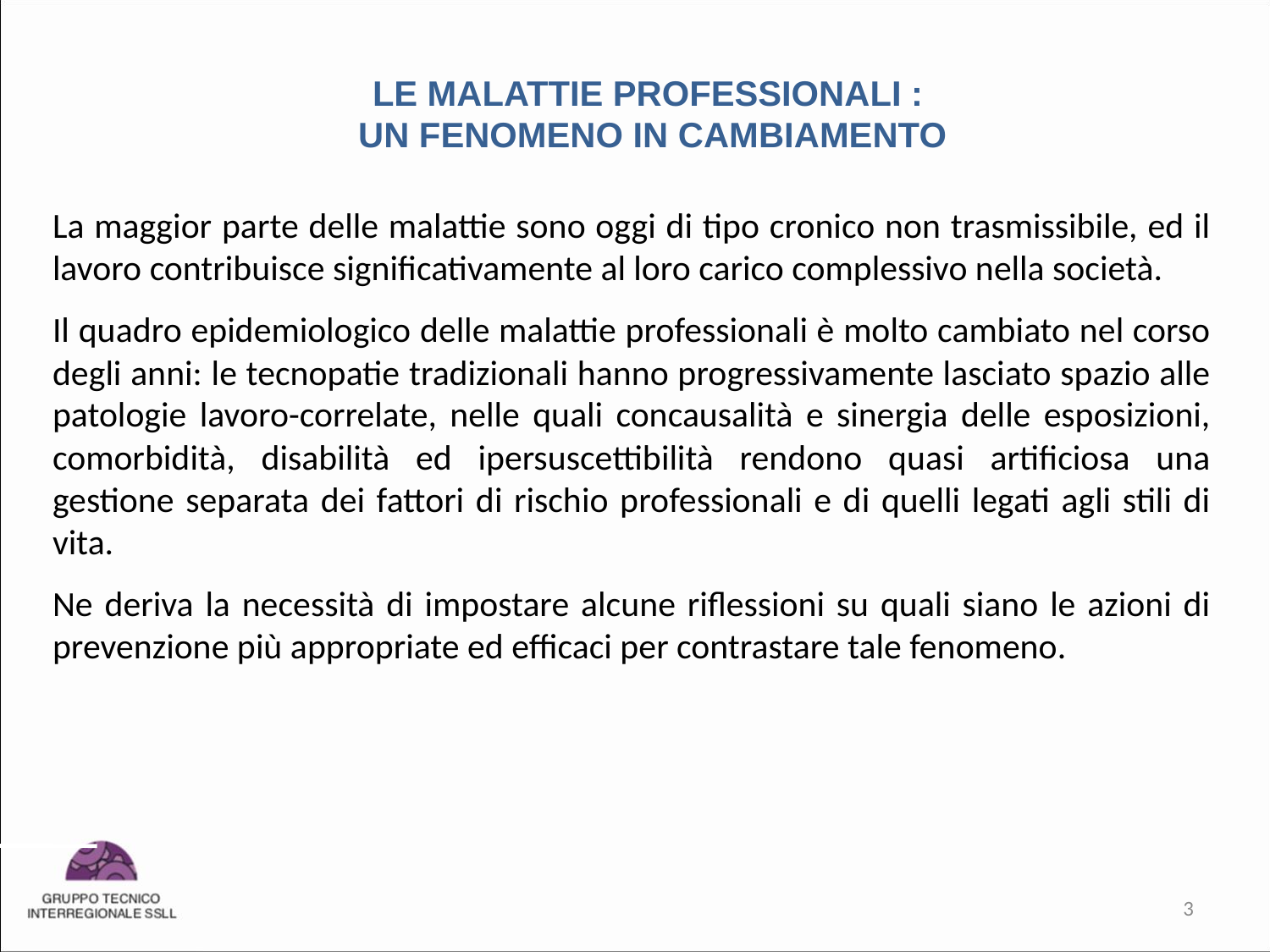

LE MALATTIE PROFESSIONALI :
UN FENOMENO IN CAMBIAMENTO
La maggior parte delle malattie sono oggi di tipo cronico non trasmissibile, ed il lavoro contribuisce significativamente al loro carico complessivo nella società.
Il quadro epidemiologico delle malattie professionali è molto cambiato nel corso degli anni: le tecnopatie tradizionali hanno progressivamente lasciato spazio alle patologie lavoro-correlate, nelle quali concausalità e sinergia delle esposizioni, comorbidità, disabilità ed ipersuscettibilità rendono quasi artificiosa una gestione separata dei fattori di rischio professionali e di quelli legati agli stili di vita.
Ne deriva la necessità di impostare alcune riflessioni su quali siano le azioni di prevenzione più appropriate ed efficaci per contrastare tale fenomeno.

3